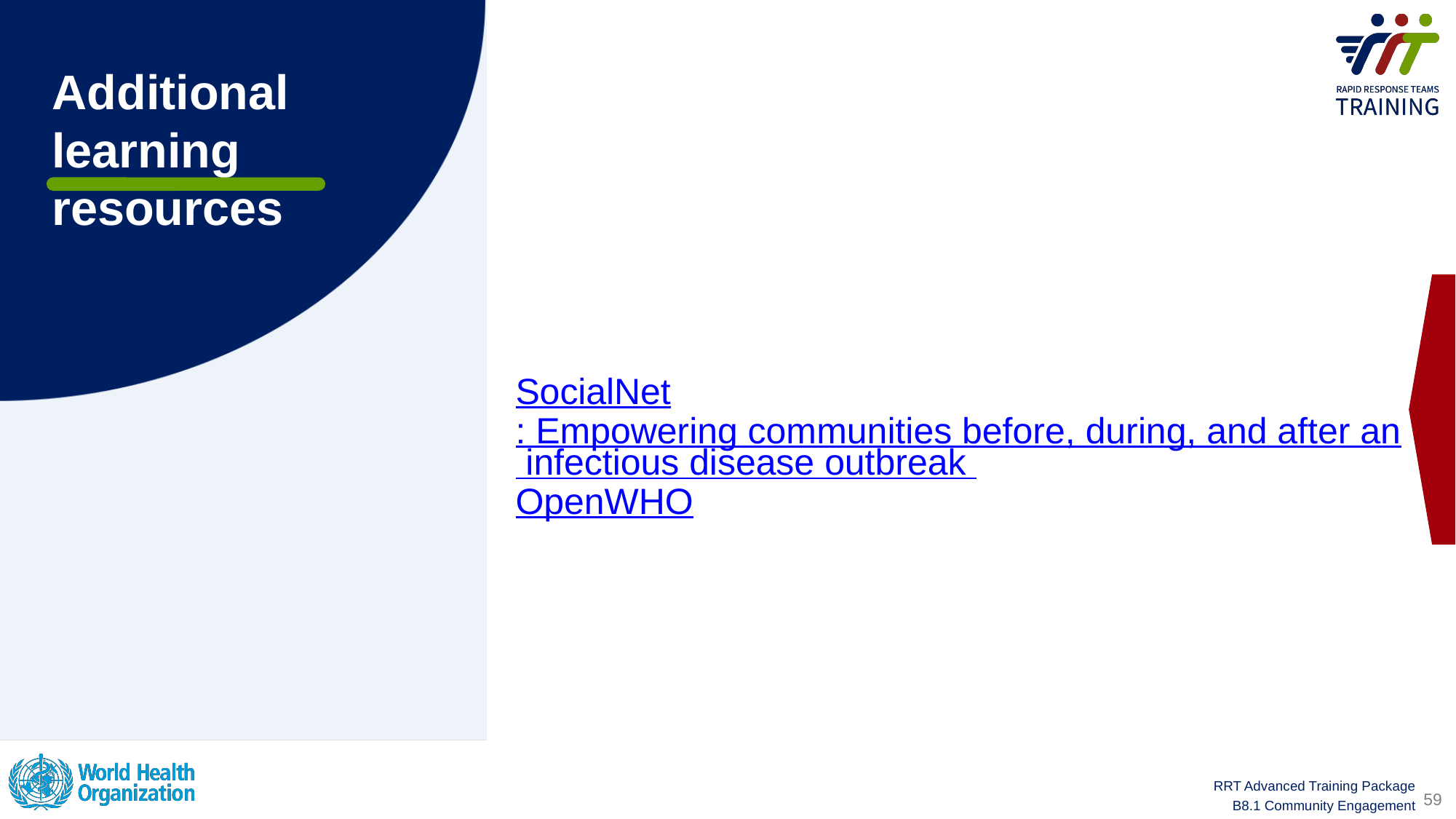

SocialNet: Empowering communities before, during, and after an infectious disease outbreak OpenWHO